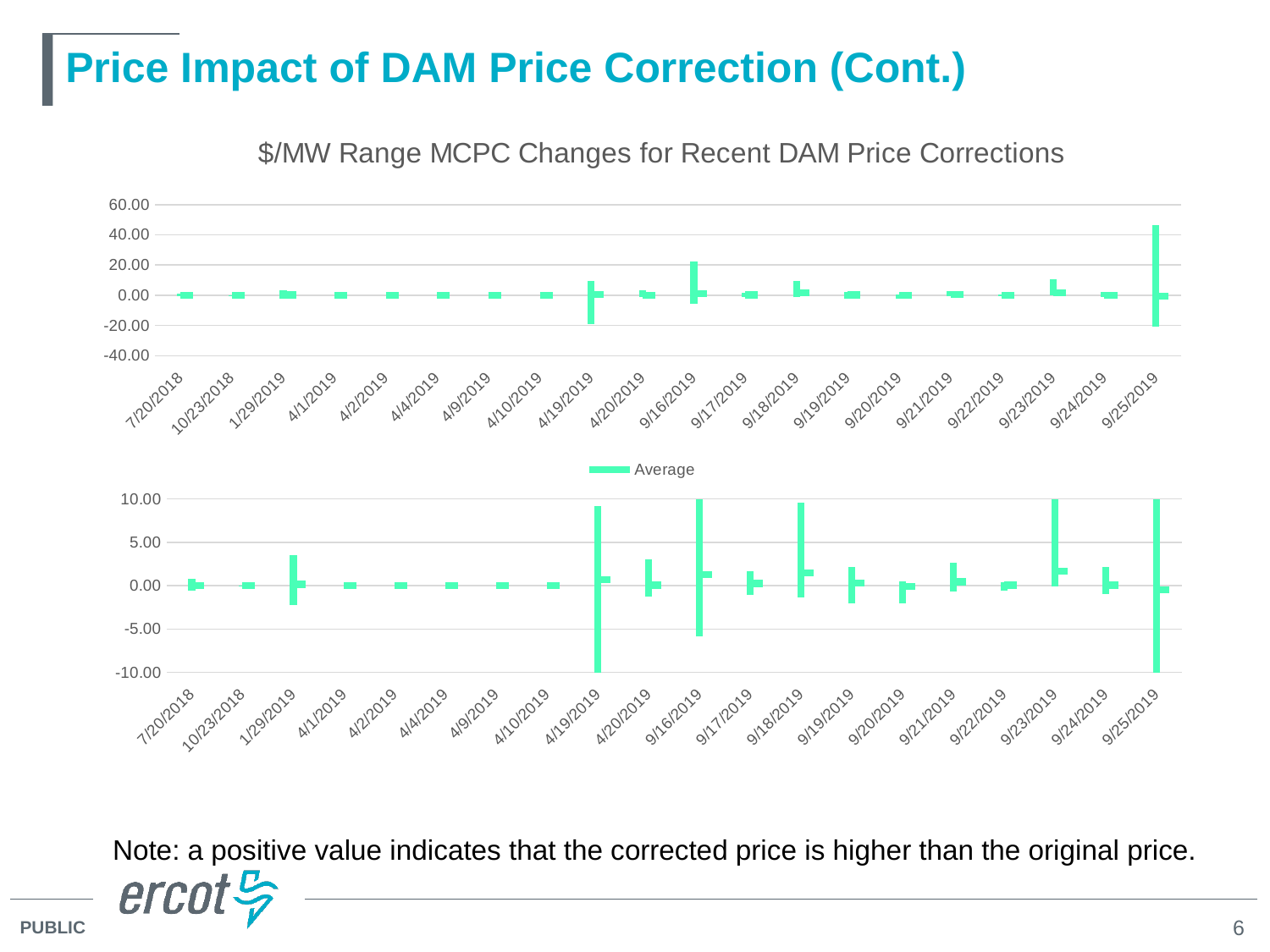

# Price Impact of DAM Price Correction (Cont.)

[unsupported chart]

[unsupported chart]

Note: a positive value indicates that the corrected price is higher than the original price.